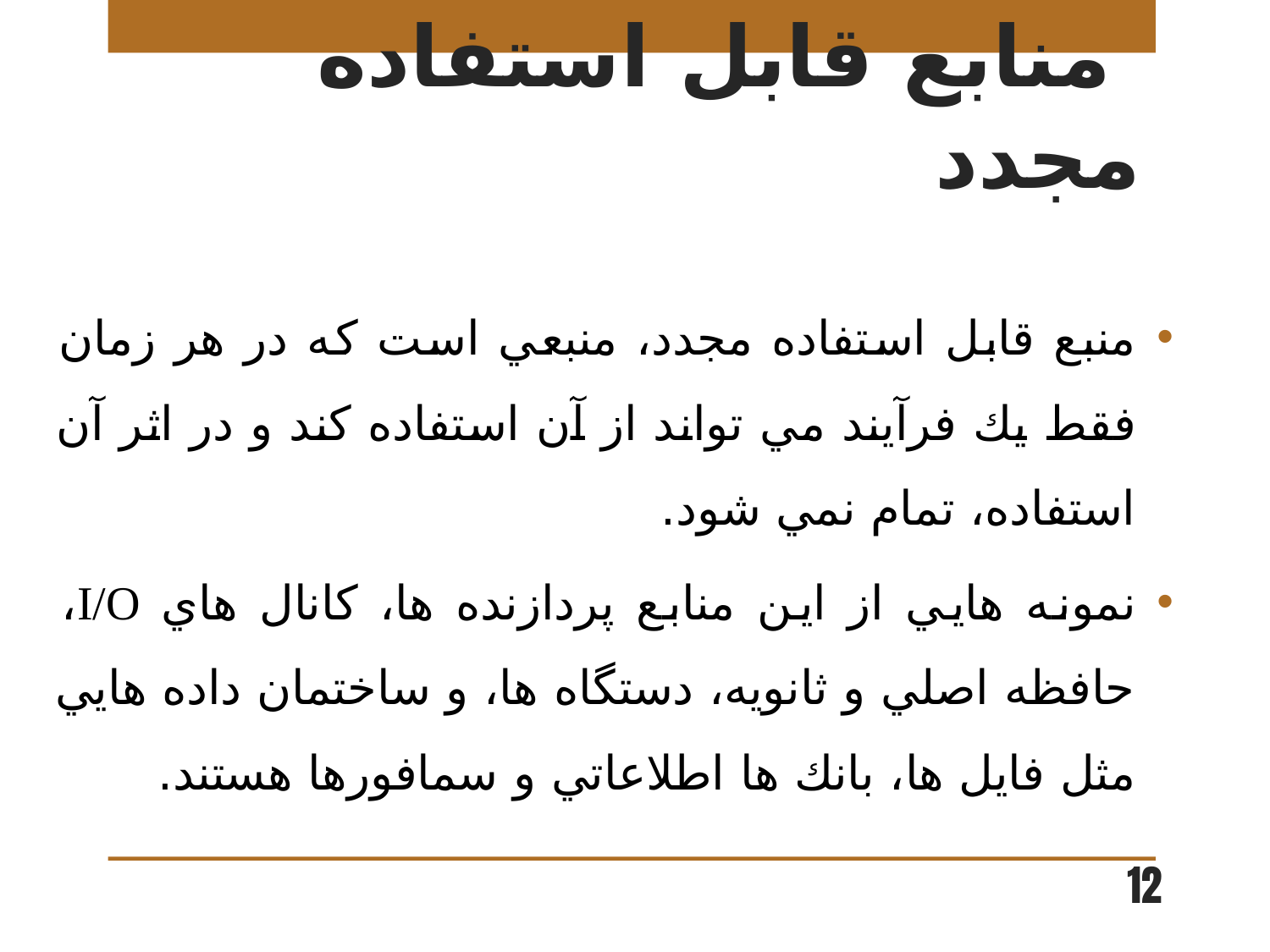

# منابع قابل استفاده مجدد
منبع قابل استفاده مجدد، منبعي است كه در هر زمان فقط يك فرآيند مي تواند از آن استفاده كند و در اثر آن استفاده، تمام نمي شود.
نمونه هايي از اين منابع پردازنده ها، كانال هاي I/O، حافظه اصلي و ثانويه، دستگاه ها، و ساختمان داده هايي مثل فايل ها، بانك ها اطلاعاتي و سمافورها هستند.
12